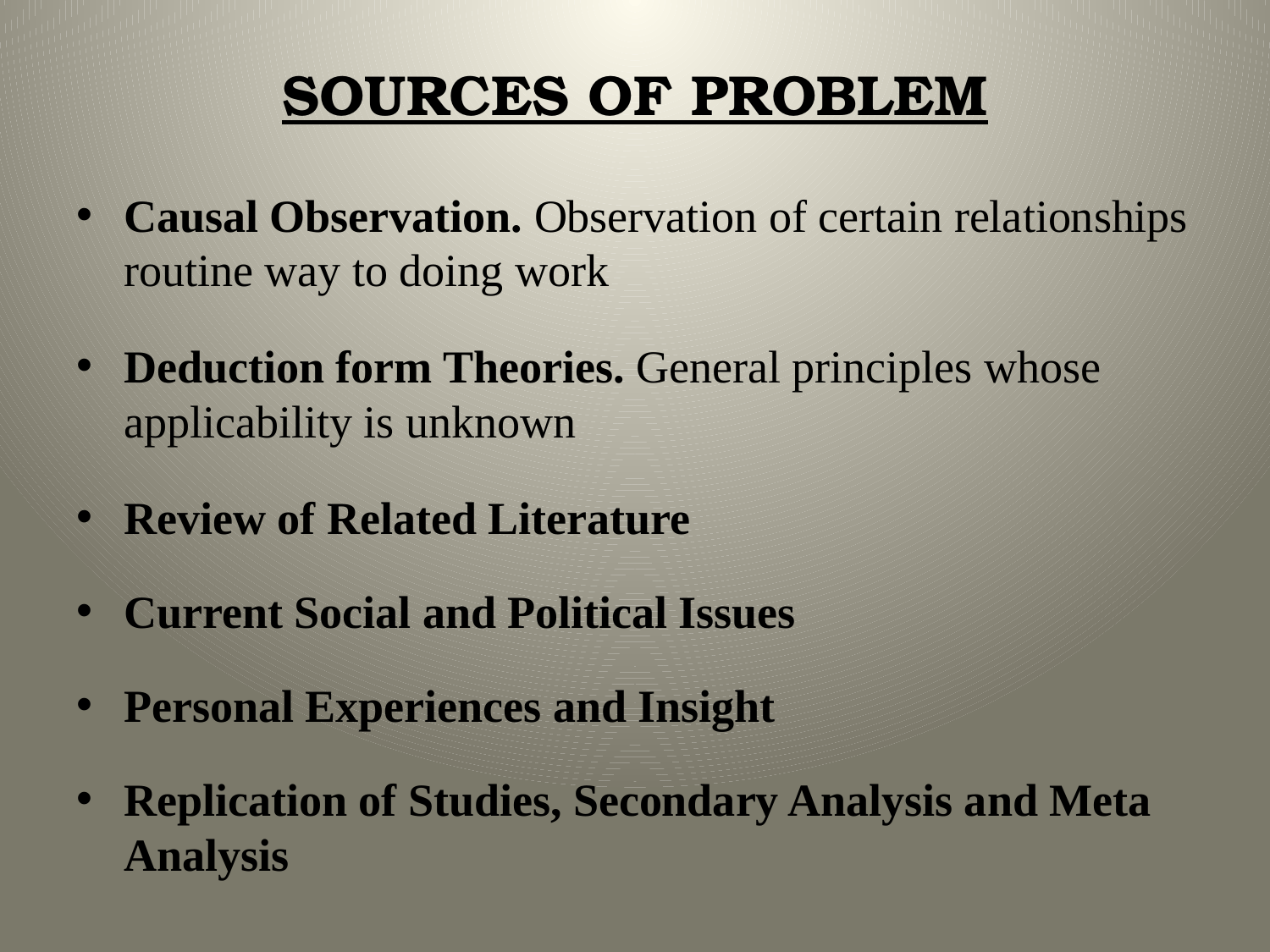

# SOURCES OF PROBLEM
Causal Observation. Observation of certain relationships routine way to doing work

Deduction form Theories. General principles whose applicability is unknown

Review of Related Literature

Current Social and Political Issues

Personal Experiences and Insight

Replication of Studies, Secondary Analysis and Meta Analysis